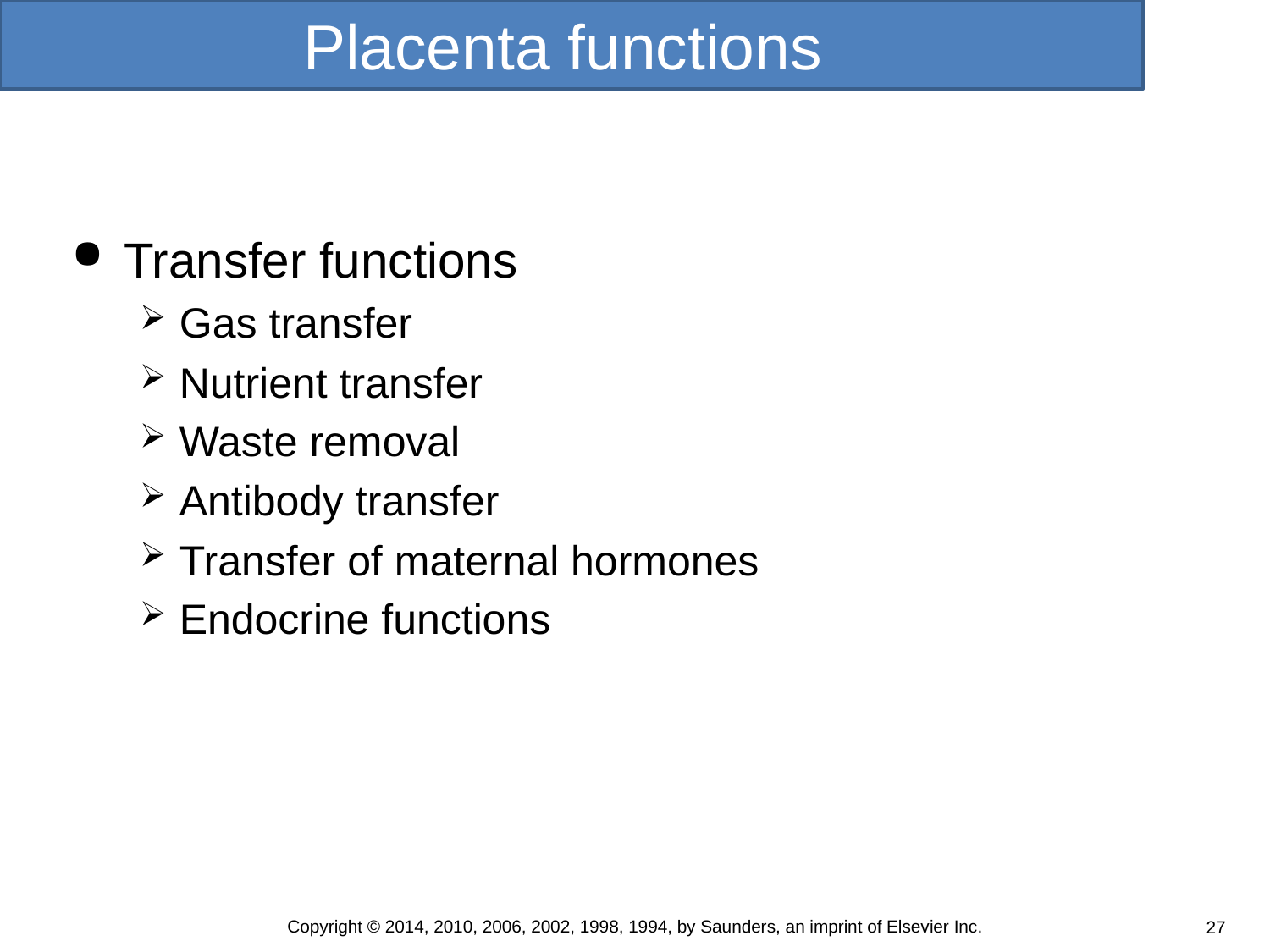

# Placenta functions
Transfer functions
Gas transfer
Nutrient transfer
Waste removal
Antibody transfer
Transfer of maternal hormones
Endocrine functions
Copyright © 2014, 2010, 2006, 2002, 1998, 1994, by Saunders, an imprint of Elsevier Inc.
27